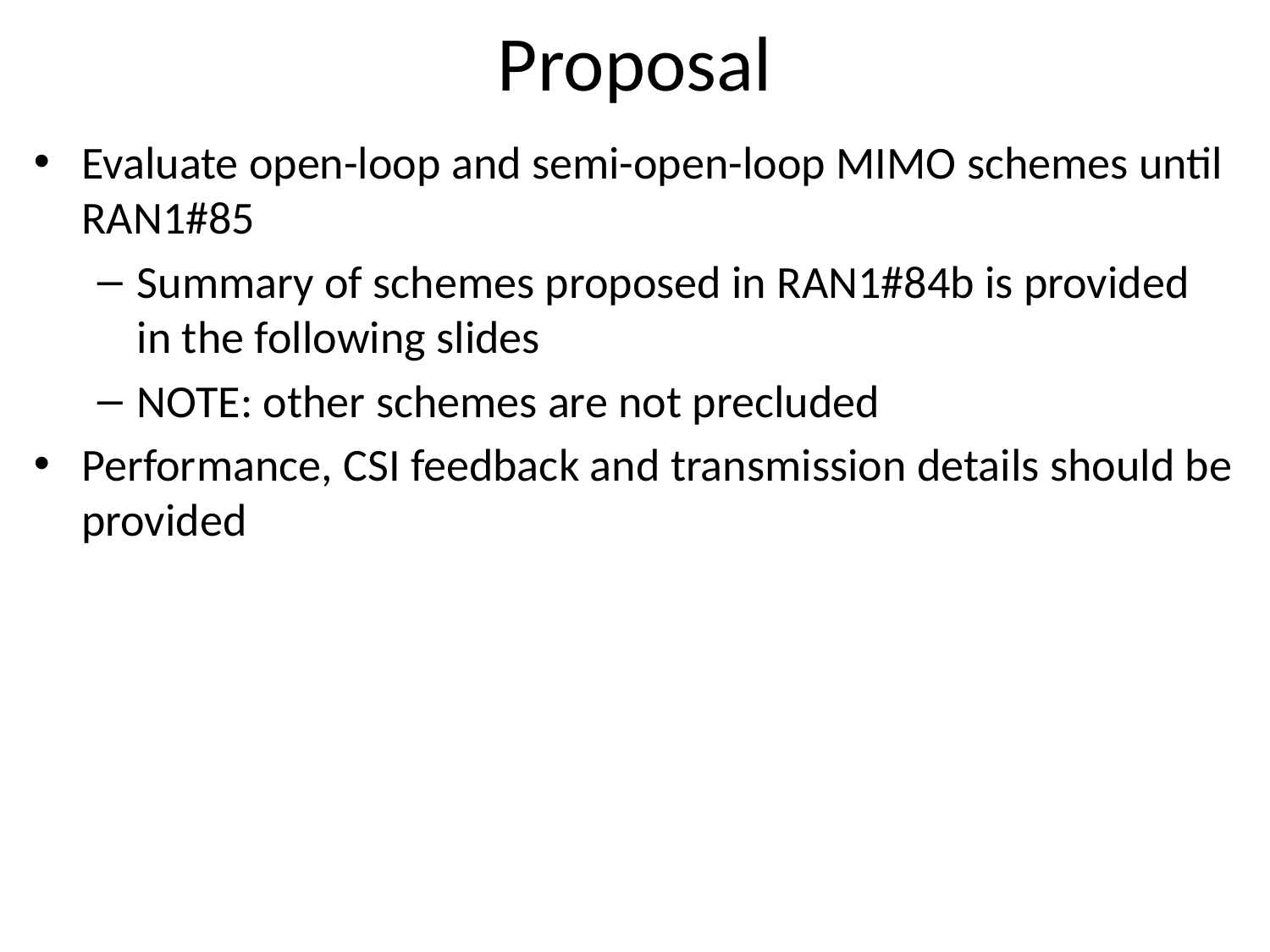

# Proposal
Evaluate open-loop and semi-open-loop MIMO schemes until RAN1#85
Summary of schemes proposed in RAN1#84b is provided in the following slides
NOTE: other schemes are not precluded
Performance, CSI feedback and transmission details should be provided